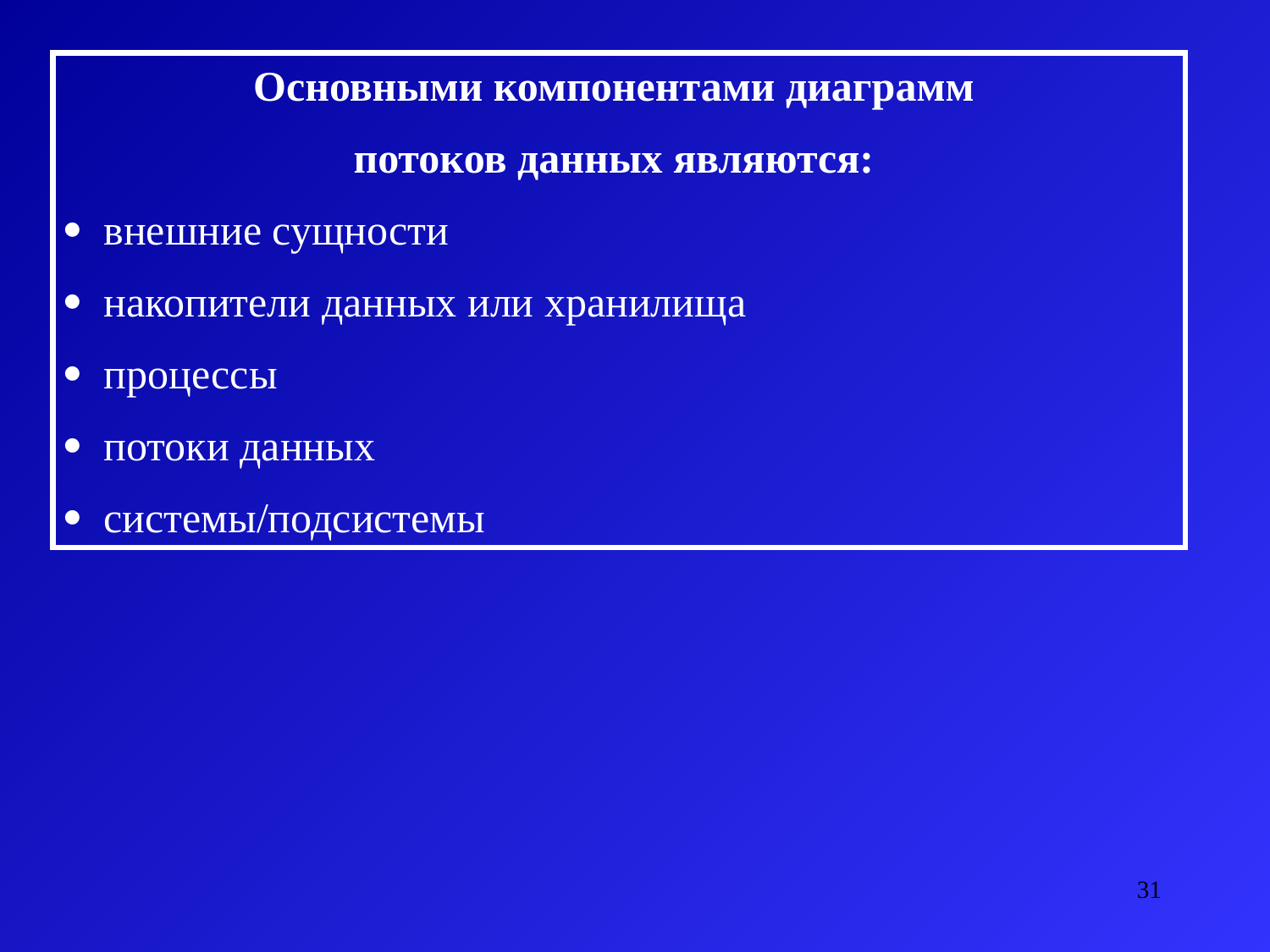

Основными компонентами диаграмм
потоков данных являются:
•  внешние сущности
•  накопители данных или хранилища
•  процессы
•  потоки данных
•  системы/подсистемы
31